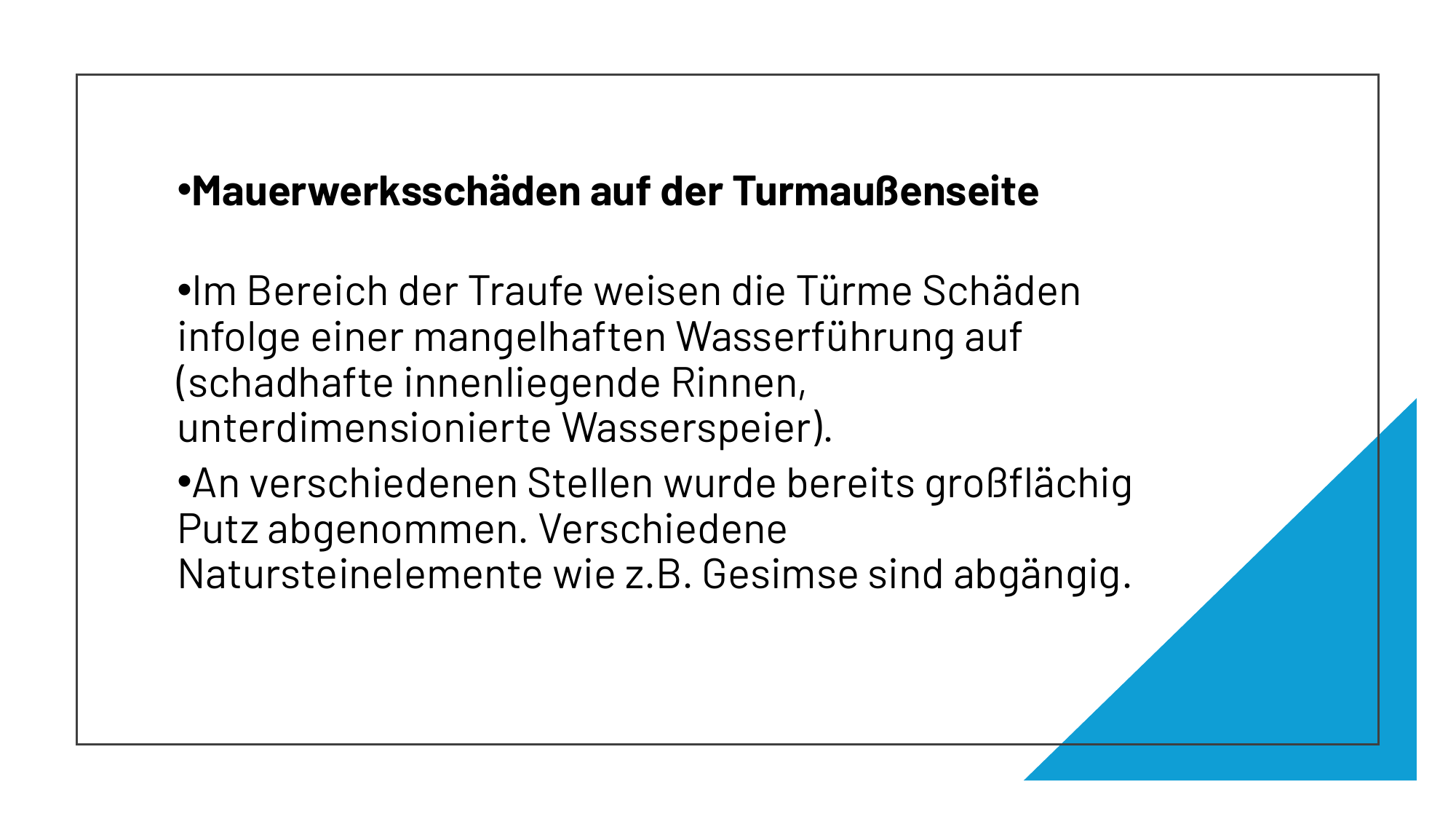

Mauerwerksschäden auf der Turmaußenseite

Im Bereich der Traufe weisen die Türme Schäden infolge einer mangelhaften Wasserführung auf (schadhafte innenliegende Rinnen, unterdimensionierte Wasserspeier).
An verschiedenen Stellen wurde bereits großflächig Putz abgenommen. Verschiedene Natursteinelemente wie z.B. Gesimse sind abgängig.